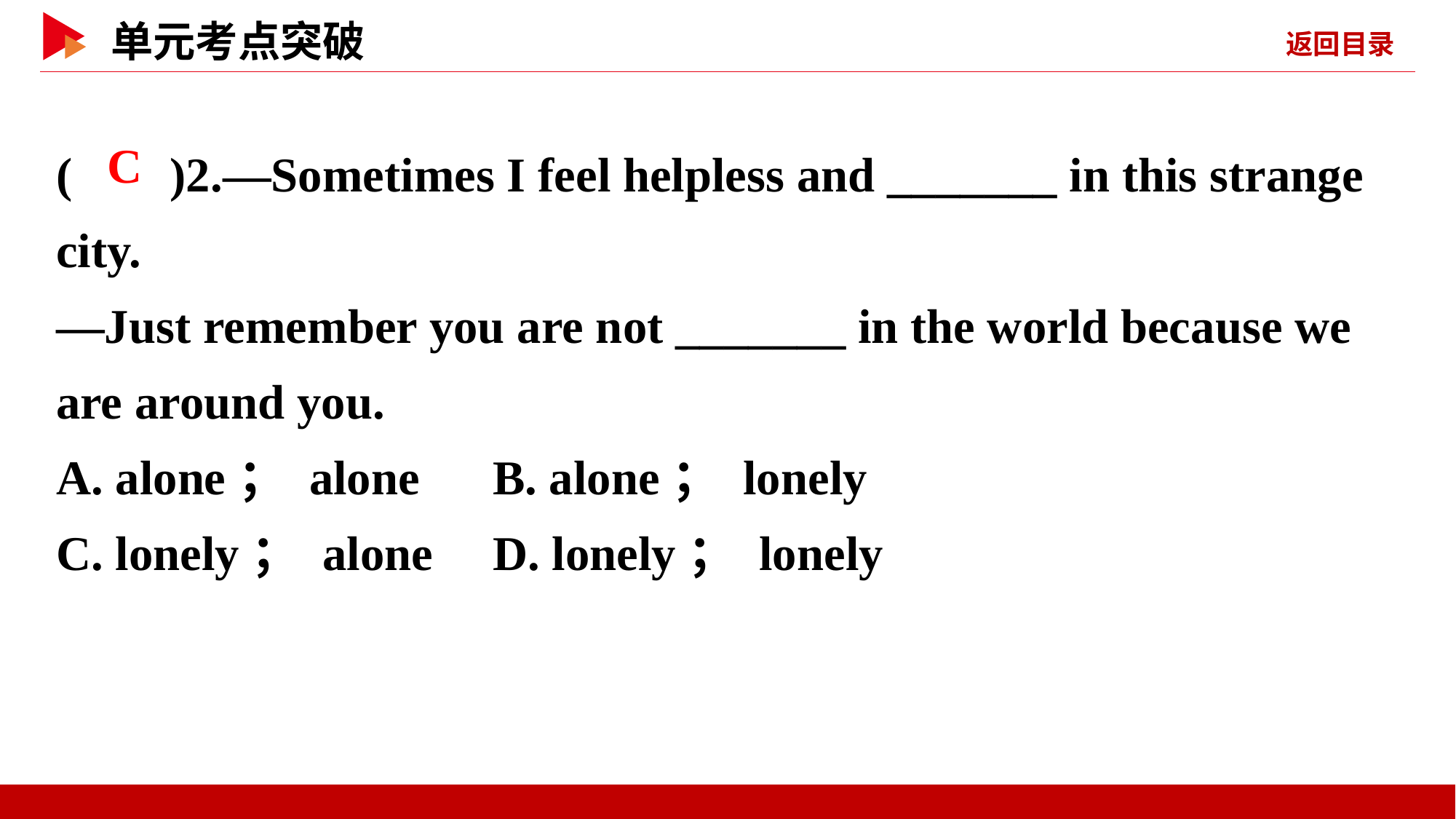

(        )2.—Sometimes I feel helpless and _______ in this strange city.
—Just remember you are not _______ in the world because we are around you.
A. alone； alone	B. alone； lonely
C. lonely； alone	D. lonely； lonely
   C